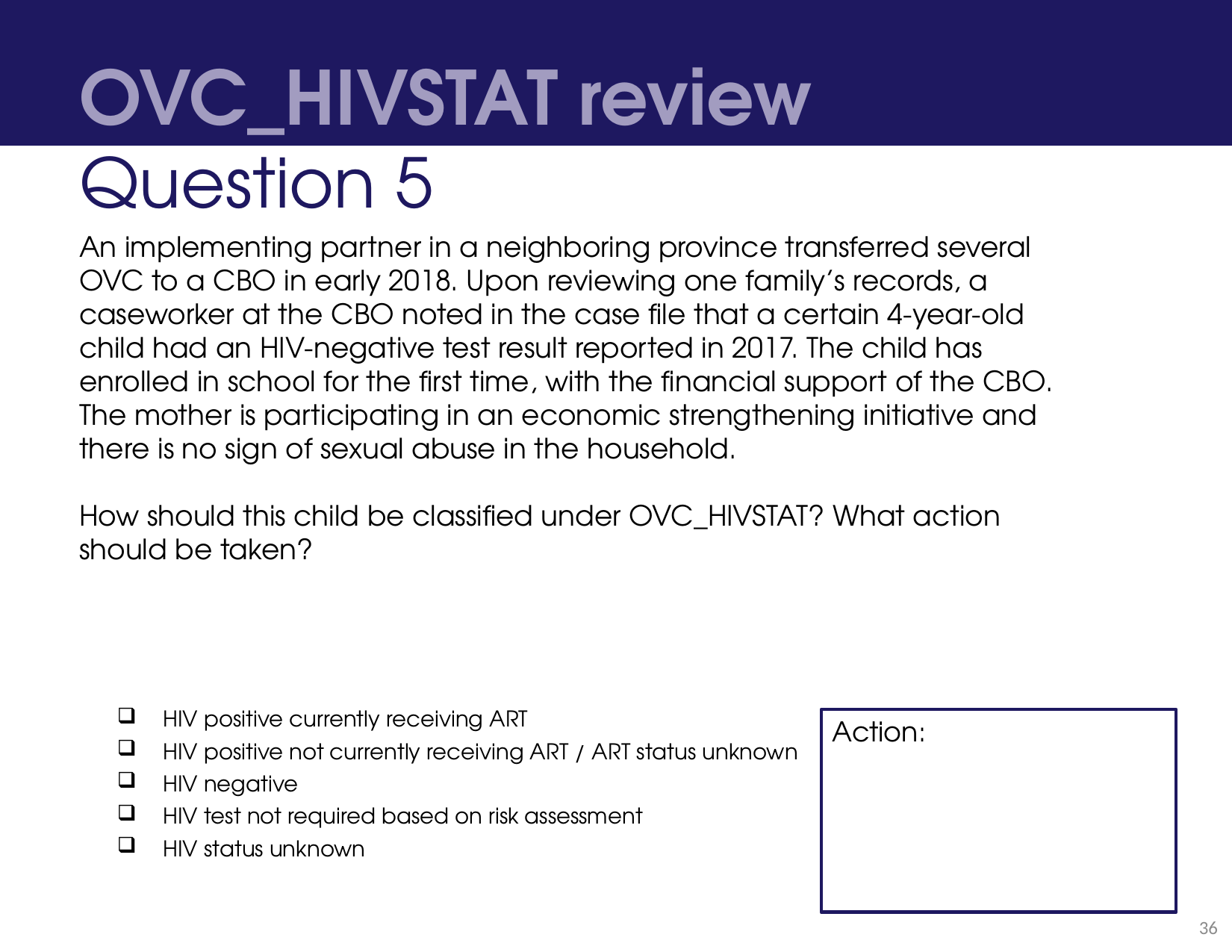

# OVC_HIVSTAT review
Question 5
An implementing partner in a neighboring province transferred several OVC to a CBO in early 2018. Upon reviewing one family’s records, a caseworker at the CBO noted in the case file that a certain 4-year-old child had an HIV-negative test result reported in 2017. The child has enrolled in school for the first time, with the financial support of the CBO. The mother is participating in an economic strengthening initiative and there is no sign of sexual abuse in the household.

How should this child be classified under OVC_HIVSTAT? What action should be taken?

HIV positive currently receiving ART
HIV positive not currently receiving ART / ART status unknown
HIV negative
HIV test not required based on risk assessment
HIV status unknown

Action:
36